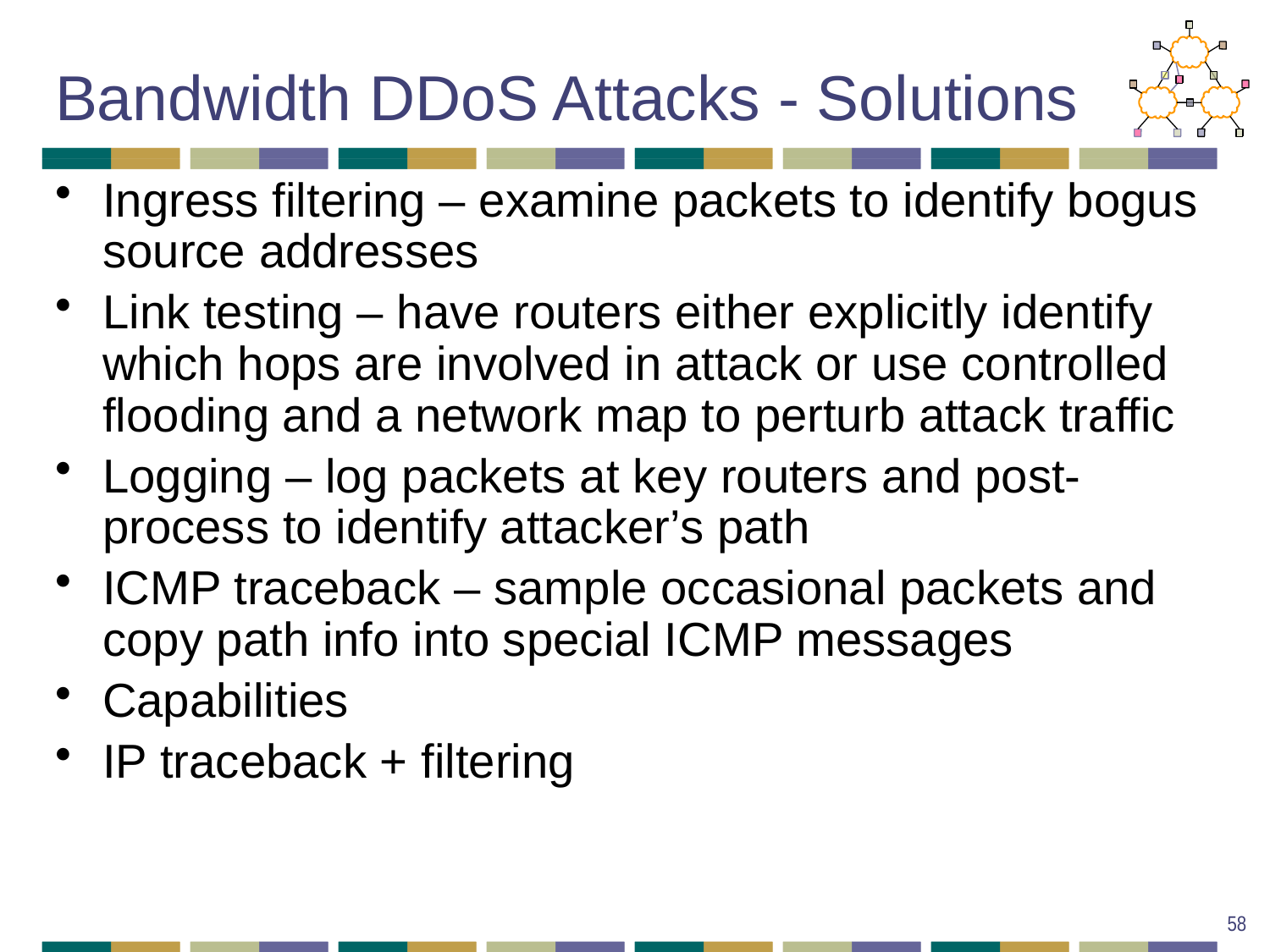

# Bandwidth DDoS Attacks - Solutions
Ingress filtering – examine packets to identify bogus source addresses
Link testing – have routers either explicitly identify which hops are involved in attack or use controlled flooding and a network map to perturb attack traffic
Logging – log packets at key routers and post-process to identify attacker’s path
ICMP traceback – sample occasional packets and copy path info into special ICMP messages
Capabilities
IP traceback + filtering
58